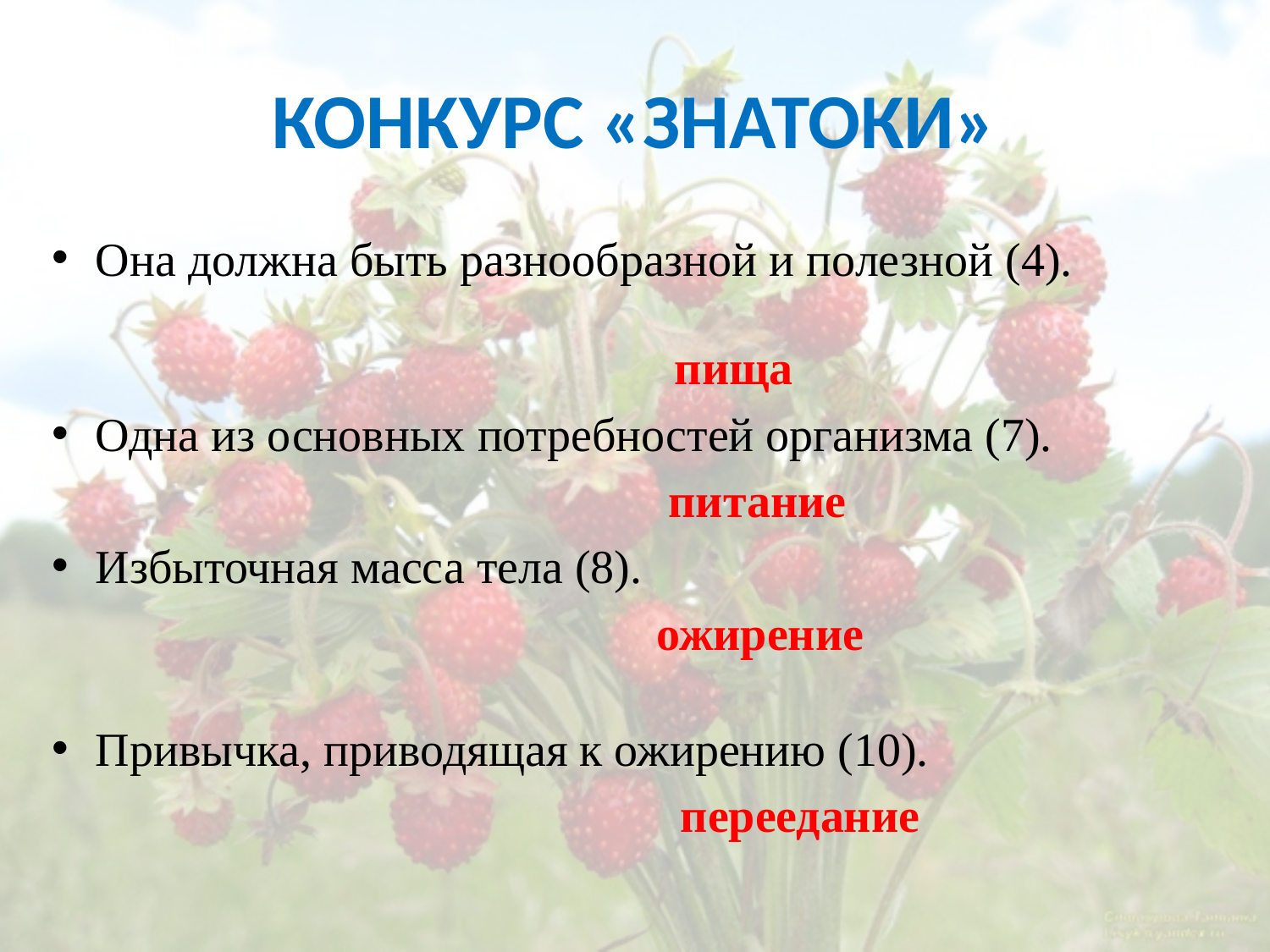

# КОНКУРС «ЗНАТОКИ»
Она должна быть разнообразной и полезной (4).
                                                                      пища
Одна из основных потребностей организма (7).
                                                    питание
Избыточная масса тела (8).
                                                   ожирение

Привычка, приводящая к ожирению (10).
                                                     переедание